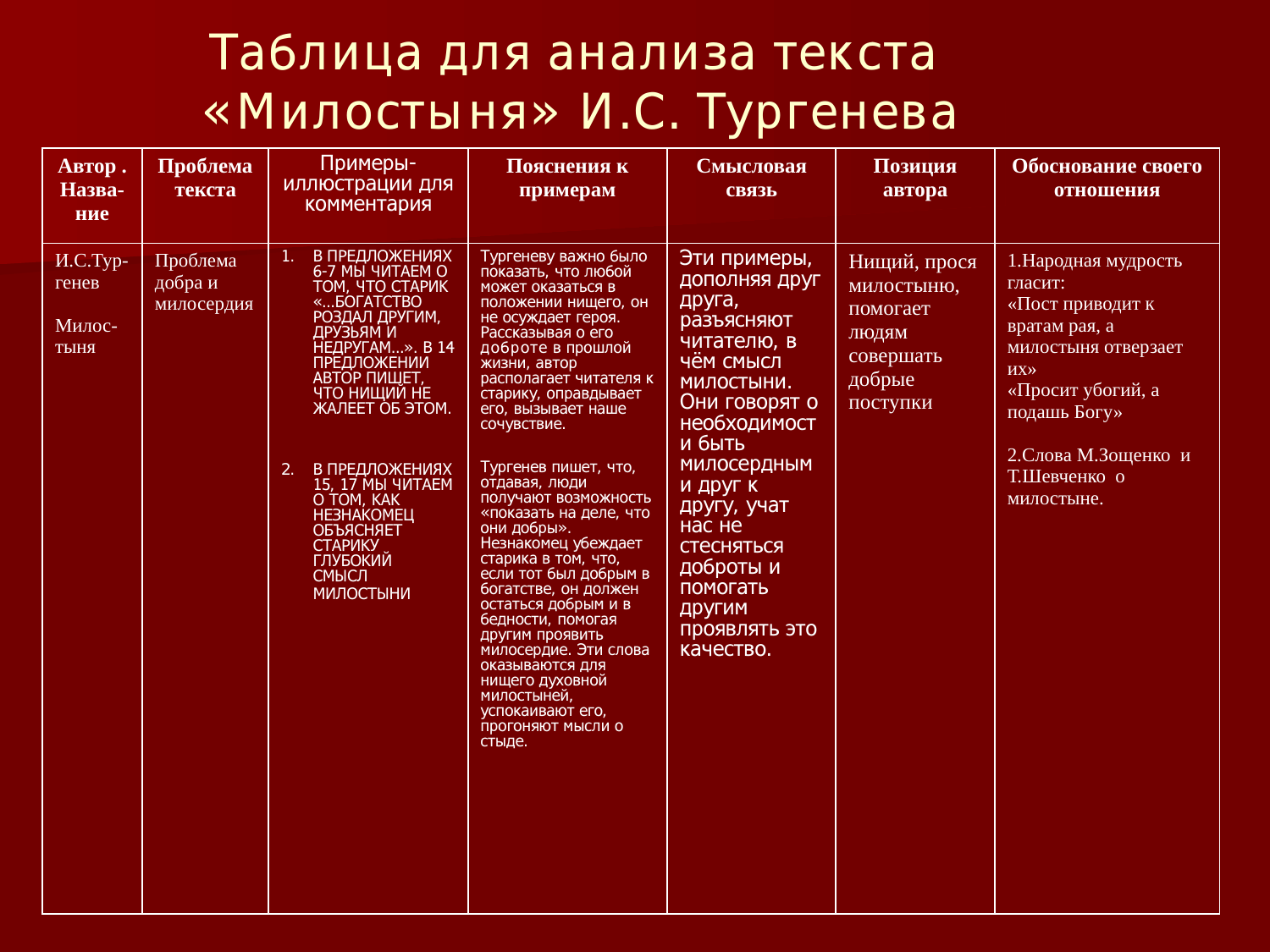

Таблица для анализа текста  «Милостыня» И.С. Тургенева
| Автор . Назва-ние | Проблема текста | Примеры-иллюстрации для комментария | Пояснения к примерам | Смысловая связь | Позиция автора | Обоснование своего отношения |
| --- | --- | --- | --- | --- | --- | --- |
| И.С.Тур- генев Милос- тыня | Проблема добра и милосердия | В ПРЕДЛОЖЕНИЯХ 6-7 МЫ ЧИТАЕМ О ТОМ, ЧТО СТАРИК «…БОГАТСТВО РОЗДАЛ ДРУГИМ, ДРУЗЬЯМ И НЕДРУГАМ…». В 14 ПРЕДЛОЖЕНИИ АВТОР ПИШЕТ, ЧТО НИЩИЙ НЕ ЖАЛЕЕТ ОБ ЭТОМ. В ПРЕДЛОЖЕНИЯХ 15, 17 МЫ ЧИТАЕМ О ТОМ, КАК НЕЗНАКОМЕЦ ОБЪЯСНЯЕТ СТАРИКУ ГЛУБОКИЙ СМЫСЛ МИЛОСТЫНИ | Тургеневу важно было показать, что любой может оказаться в положении нищего, он не осуждает героя. Рассказывая о его доброте в прошлой жизни, автор располагает читателя к старику, оправдывает его, вызывает наше сочувствие. Тургенев пишет, что, отдавая, люди получают возможность «показать на деле, что они добры». Незнакомец убеждает старика в том, что, если тот был добрым в богатстве, он должен остаться добрым и в бедности, помогая другим проявить милосердие. Эти слова оказываются для нищего духовной милостыней, успокаивают его, прогоняют мысли о стыде. | Эти примеры, дополняя друг друга, разъясняют читателю, в чём смысл милостыни. Они говорят о необходимости быть милосердными друг к другу, учат нас не стесняться доброты и помогать другим проявлять это качество. | Нищий, прося милостыню, помогает людям совершать добрые поступки | 1.Народная мудрость гласит: «Пост приводит к вратам рая, а милостыня отверзает их» «Просит убогий, а подашь Богу» 2.Слова М.Зощенко и Т.Шевченко о милостыне. |